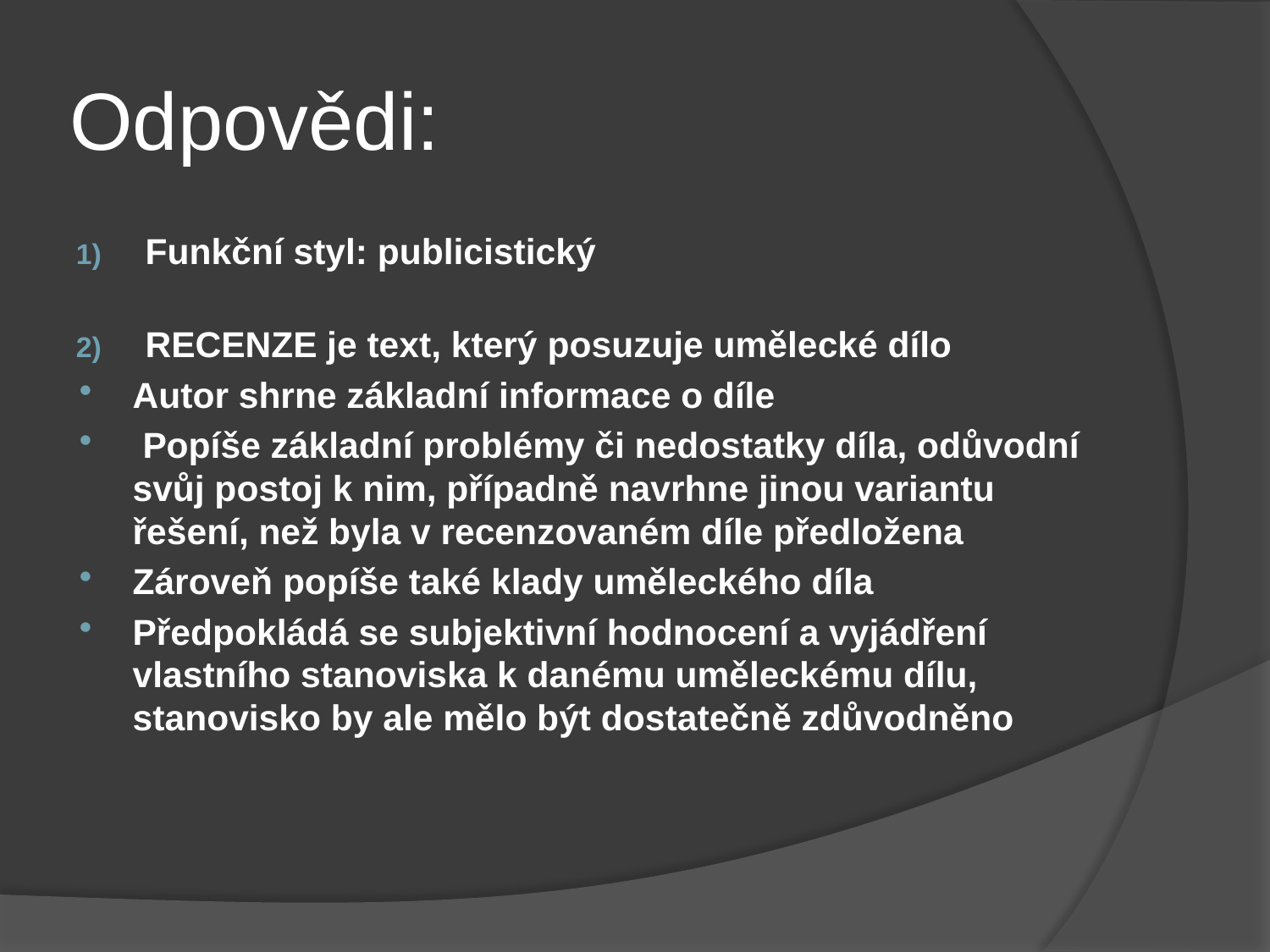

# Odpovědi:
Funkční styl: publicistický
RECENZE je text, který posuzuje umělecké dílo
Autor shrne základní informace o díle
 Popíše základní problémy či nedostatky díla, odůvodní svůj postoj k nim, případně navrhne jinou variantu řešení, než byla v recenzovaném díle předložena
Zároveň popíše také klady uměleckého díla
Předpokládá se subjektivní hodnocení a vyjádření vlastního stanoviska k danému uměleckému dílu, stanovisko by ale mělo být dostatečně zdůvodněno